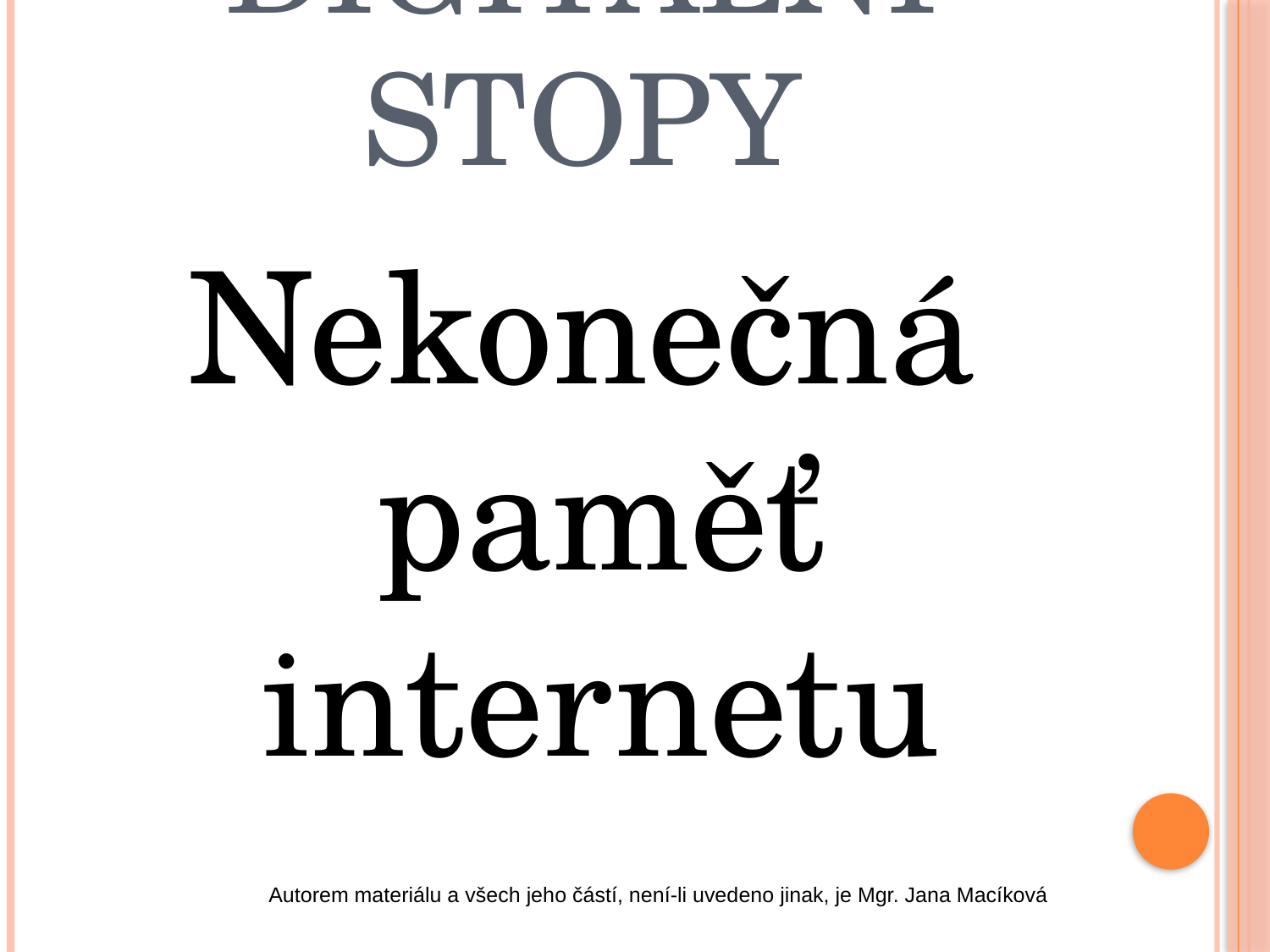

# Digitální stopy
Nekonečná paměť internetu

Autorem materiálu a všech jeho částí, není-li uvedeno jinak, je Mgr. Jana Macíková